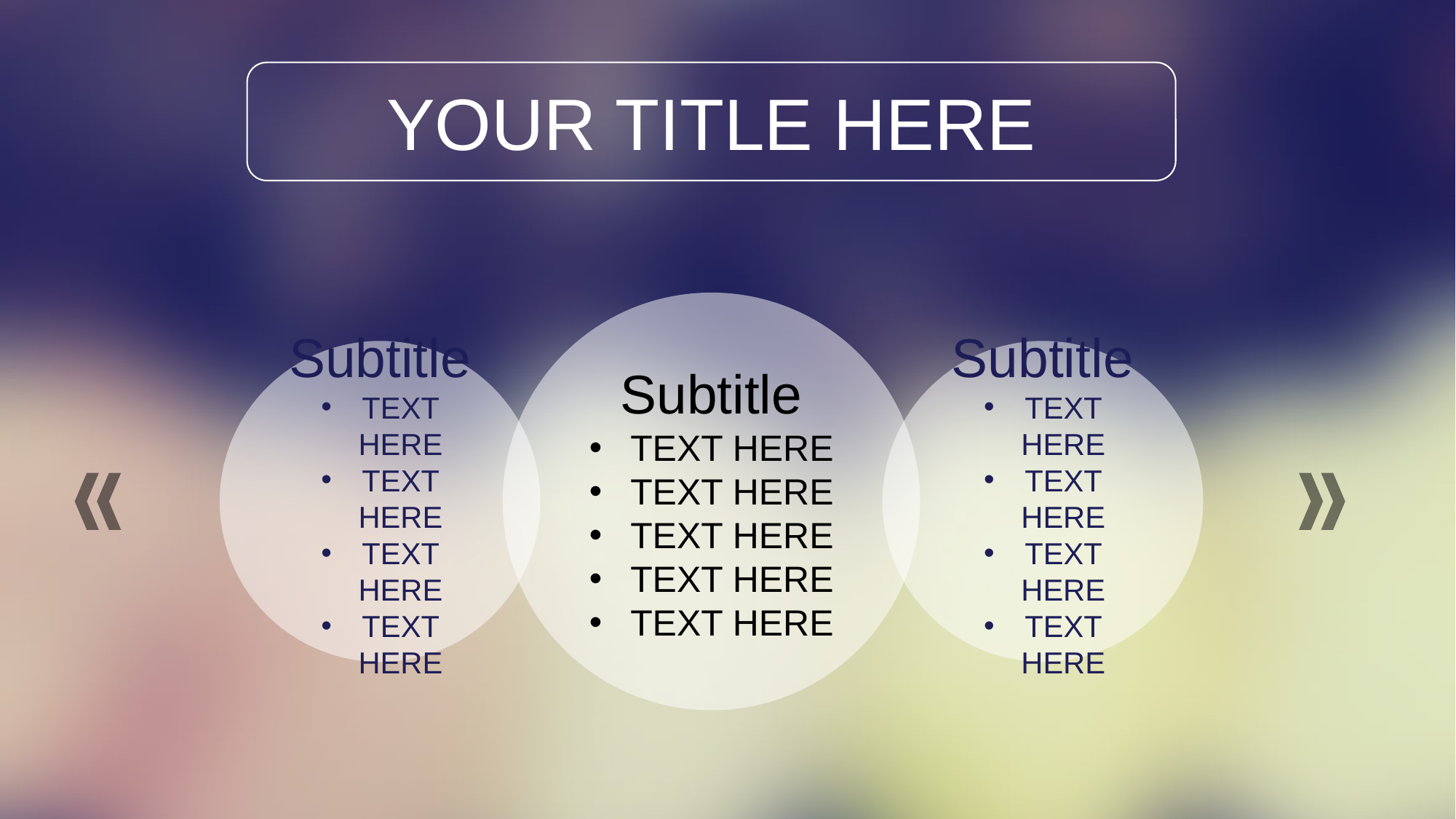

YOUR TITLE HERE
Subtitle
TEXT HERE
TEXT HERE
TEXT HERE
TEXT HERE
TEXT HERE
Subtitle
TEXT HERE
TEXT HERE
TEXT HERE
TEXT HERE
Subtitle
TEXT HERE
TEXT HERE
TEXT HERE
TEXT HERE